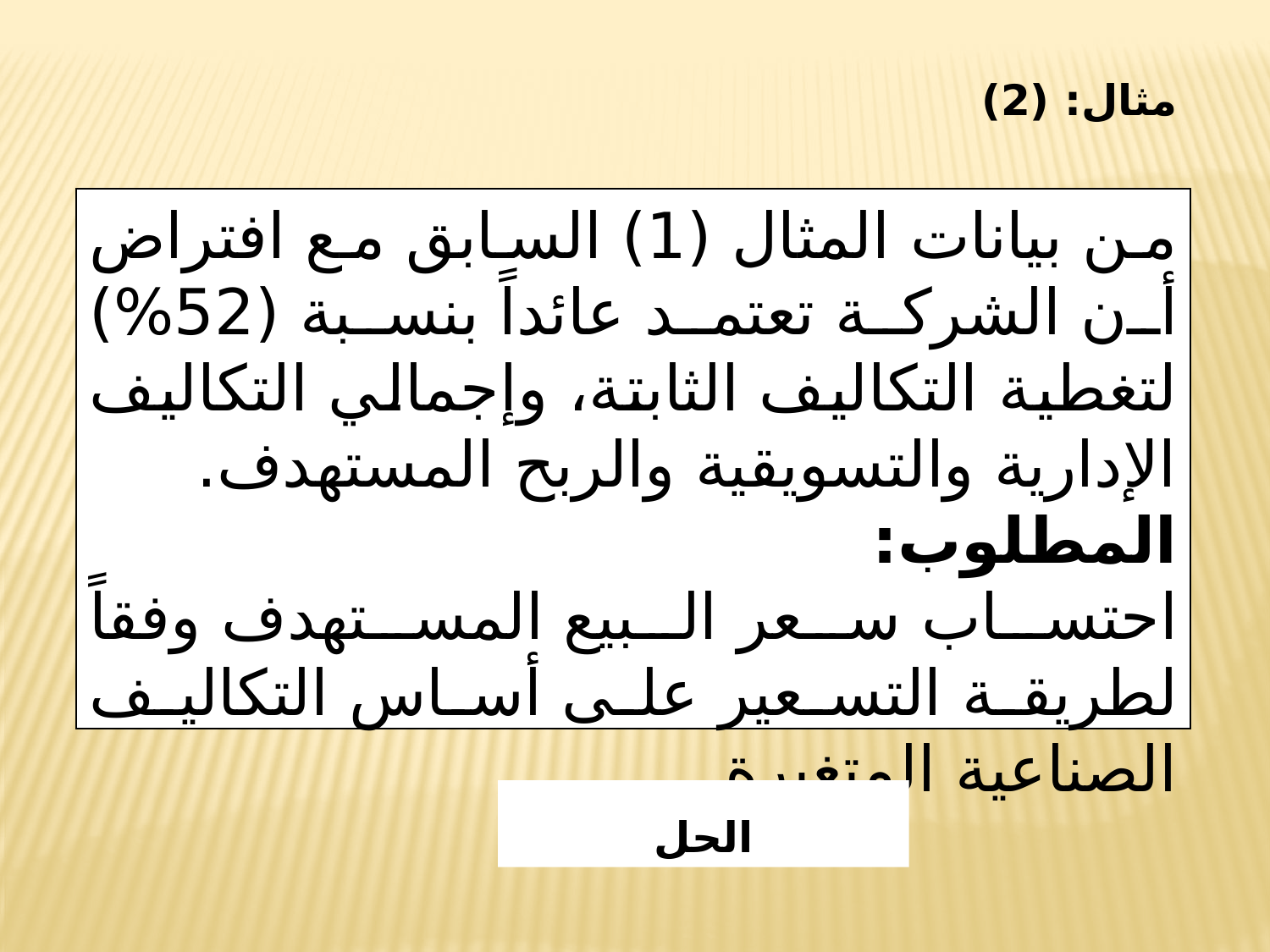

مثال: (2)
من بيانات المثال (1) السابق مع افتراض أن الشركة تعتمد عائداً بنسبة (52%) لتغطية التكاليف الثابتة، وإجمالي التكاليف الإدارية والتسويقية والربح المستهدف.
المطلوب:
احتساب سعر البيع المستهدف وفقاً لطريقة التسعير على أساس التكاليف الصناعية المتغيرة.
الحل